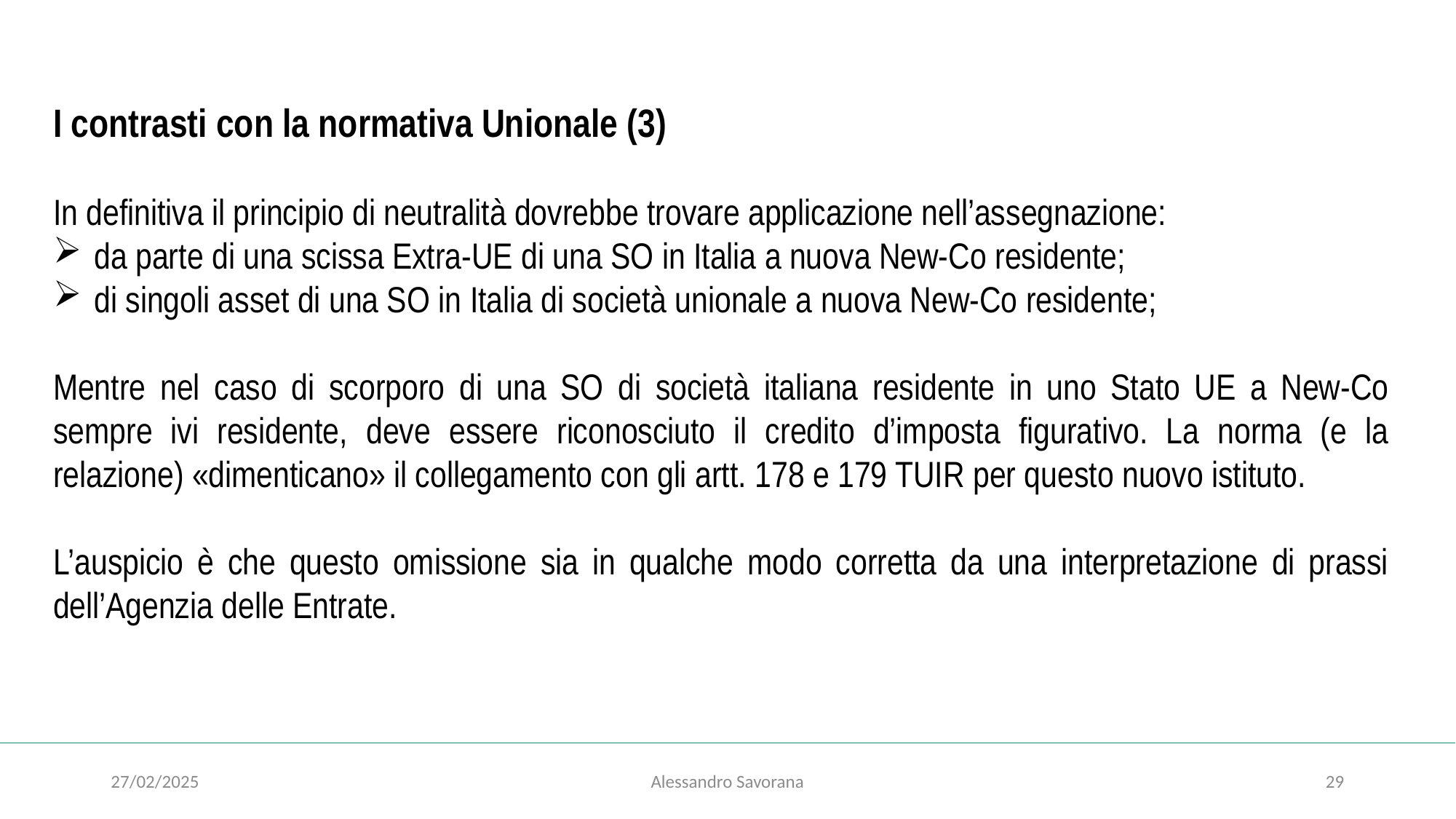

#
I contrasti con la normativa Unionale (3)

In definitiva il principio di neutralità dovrebbe trovare applicazione nell’assegnazione:
da parte di una scissa Extra-UE di una SO in Italia a nuova New-Co residente;
di singoli asset di una SO in Italia di società unionale a nuova New-Co residente;

Mentre nel caso di scorporo di una SO di società italiana residente in uno Stato UE a New-Co sempre ivi residente, deve essere riconosciuto il credito d’imposta figurativo. La norma (e la relazione) «dimenticano» il collegamento con gli artt. 178 e 179 TUIR per questo nuovo istituto.

L’auspicio è che questo omissione sia in qualche modo corretta da una interpretazione di prassi dell’Agenzia delle Entrate.

27/02/2025
Alessandro Savorana
29